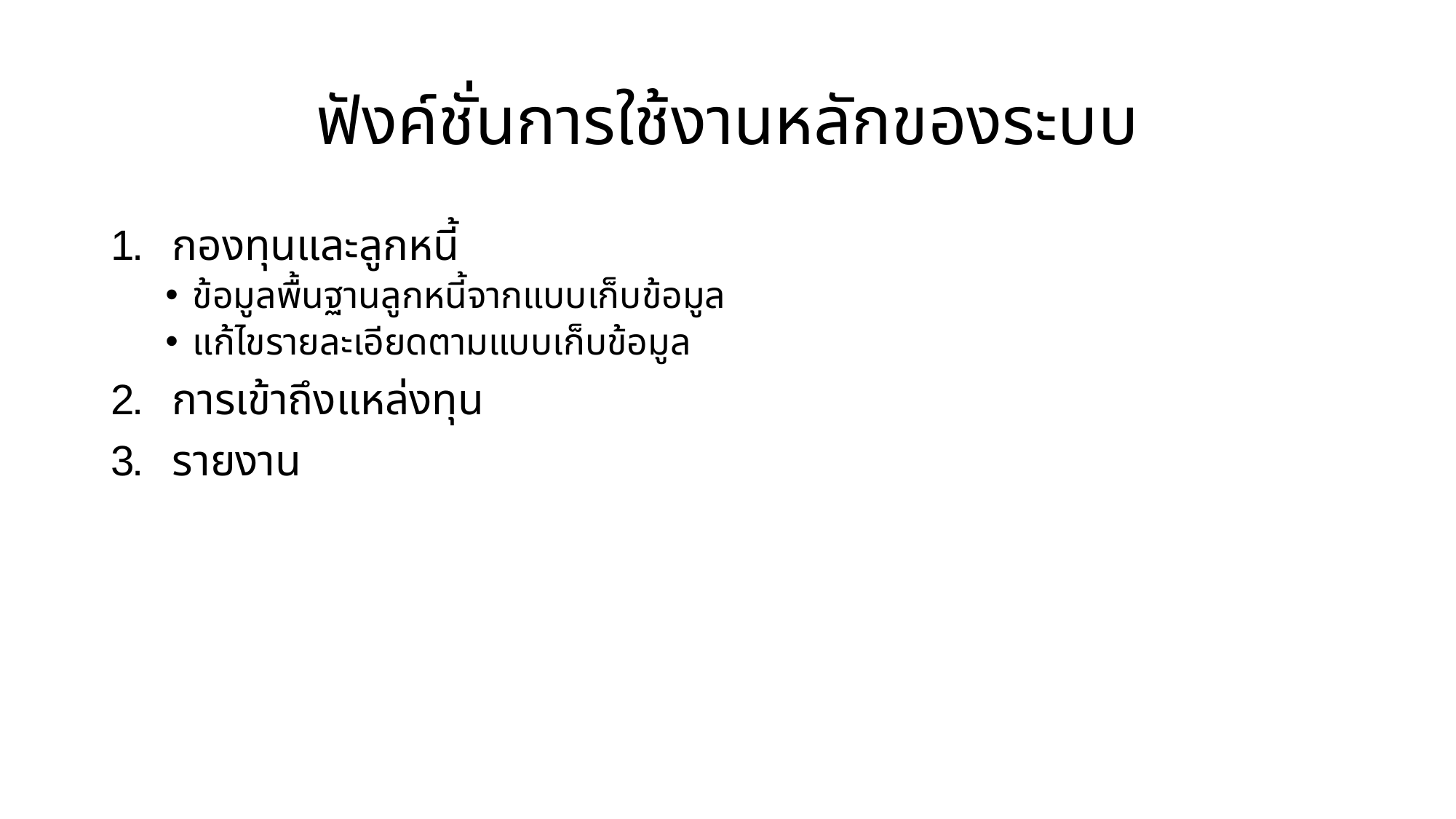

# ฟังค์ชั่นการใช้งานหลักของระบบ
กองทุนและลูกหนี้
ข้อมูลพื้นฐานลูกหนี้จากแบบเก็บข้อมูล
แก้ไขรายละเอียดตามแบบเก็บข้อมูล
การเข้าถึงแหล่งทุน
รายงาน